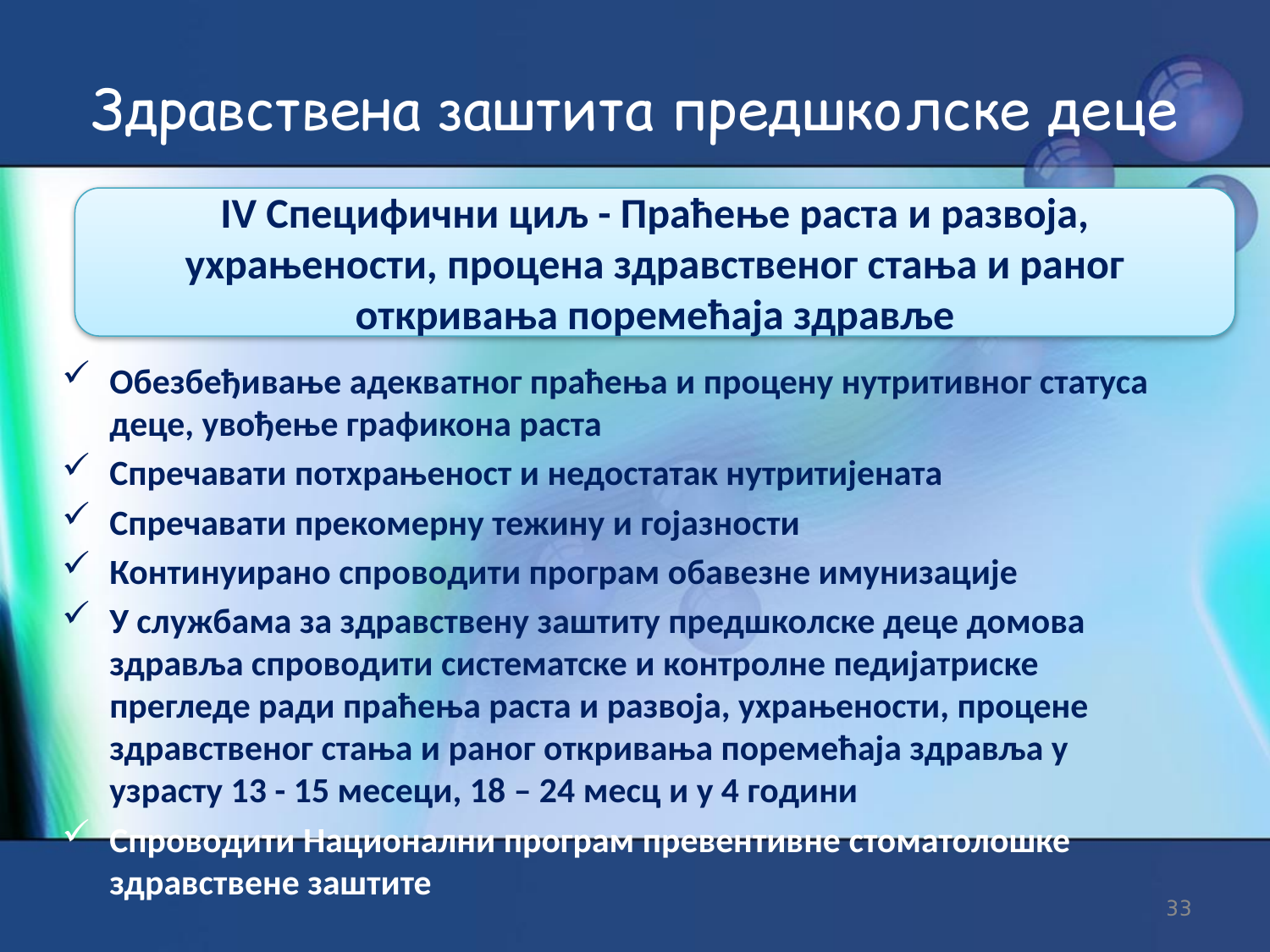

# Здравствена заштита предшколске деце

Обезбеђивање адекватног праћења и процену нутритивног статуса деце, увођење графикона раста
Спречавати потхрањеност и недостатак нутритијената
Спречавати прекомерну тежину и гојазности
Континуирано спроводити програм обавезне имунизације
У службама за здравствену заштиту предшколске деце домова здравља спроводити систематске и контролне педијатриске прегледе ради праћења раста и развоја, ухрањености, процене здравственог стања и раног откривања поремећаја здравља у узрасту 13 - 15 месеци, 18 – 24 месц и у 4 години
Спроводити Национални програм превентивне стоматолошке здравствене заштите
IV Специфични циљ - Праћење раста и развоја, ухрањености, процена здравственог стања и раног откривања поремећаја здравље
33